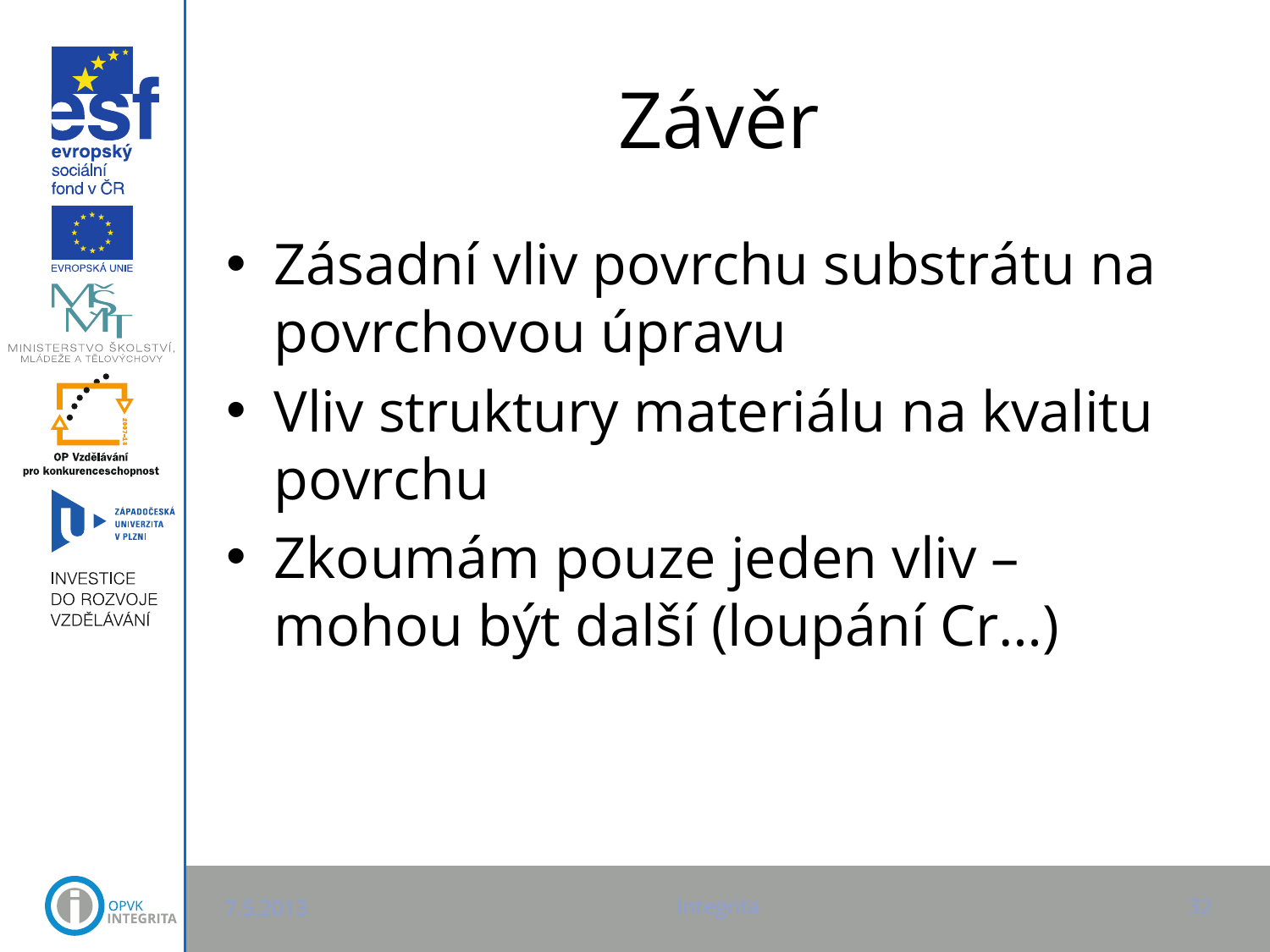

# Závěr
Zásadní vliv povrchu substrátu na povrchovou úpravu
Vliv struktury materiálu na kvalitu povrchu
Zkoumám pouze jeden vliv – mohou být další (loupání Cr…)

7.5.2013
Integrita
32